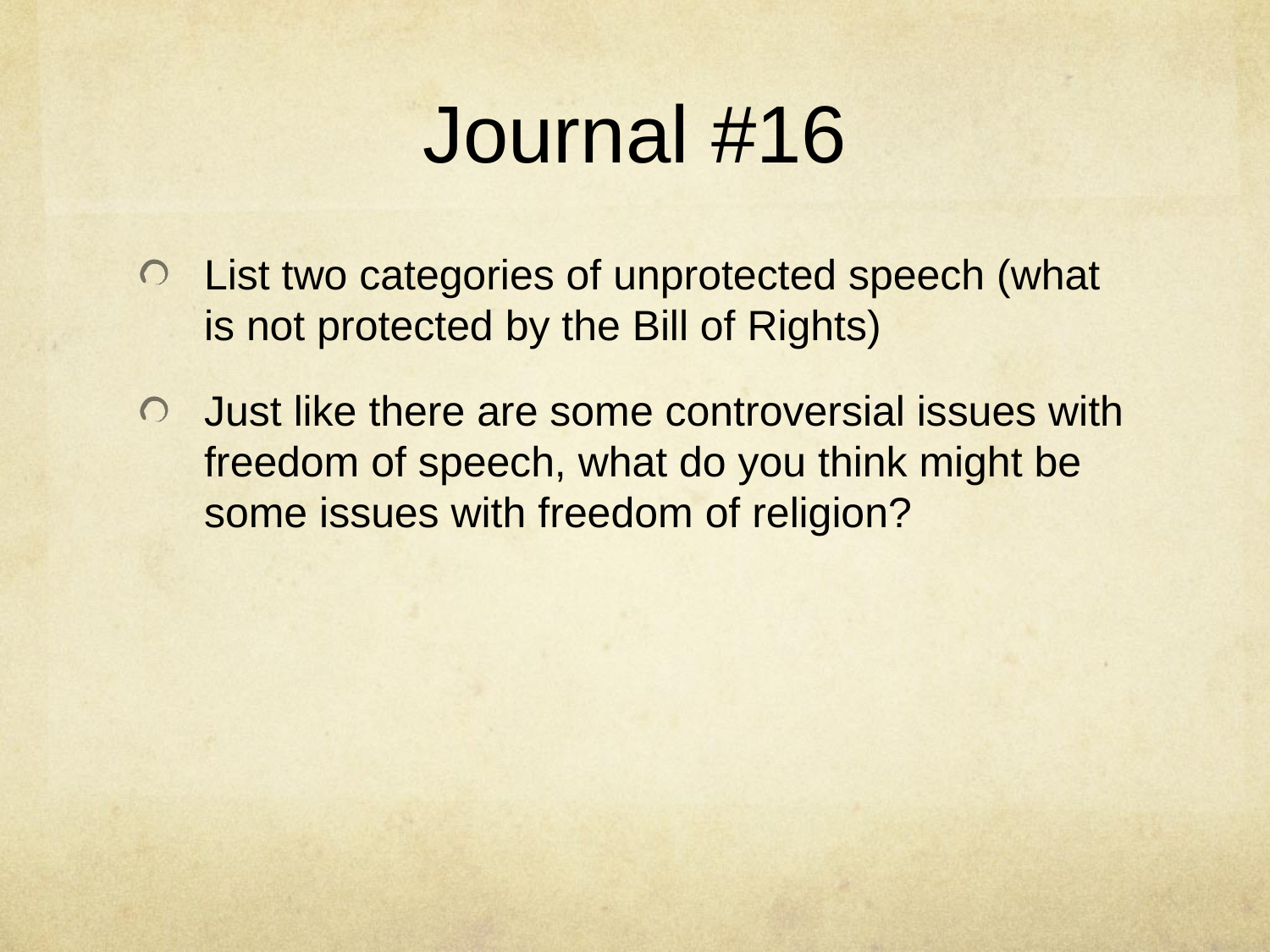

# Journal #16
List two categories of unprotected speech (what is not protected by the Bill of Rights)
Just like there are some controversial issues with freedom of speech, what do you think might be some issues with freedom of religion?